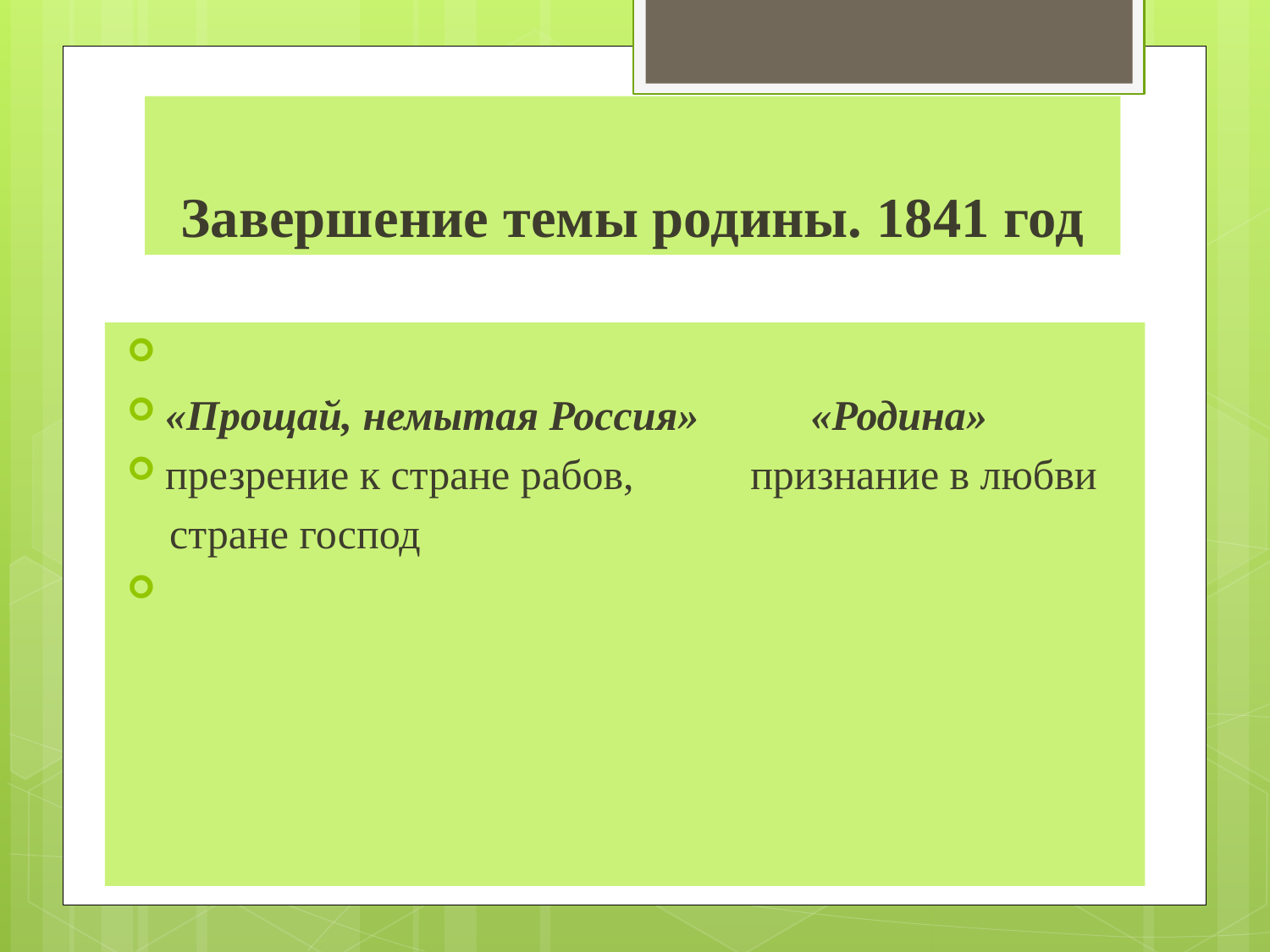

# Завершение темы родины. 1841 год

«Прощай, немытая Россия»	 «Родина»
презрение к стране рабов,           признание в любви
    стране господ